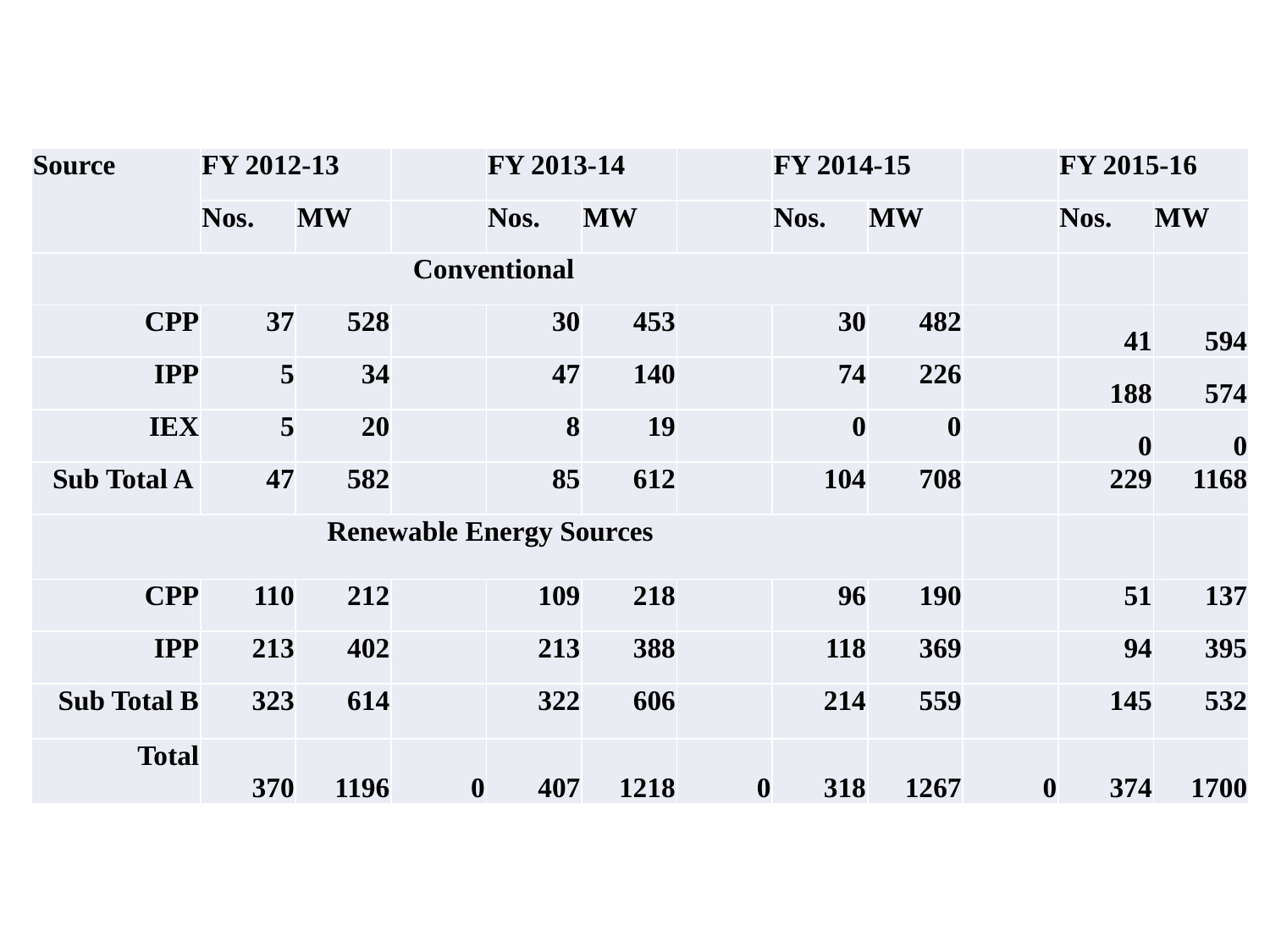

| Source | FY 2012-13 |  |  | FY 2013-14 |  |  | FY 2014-15 |  |  | FY 2015-16 |  |
| --- | --- | --- | --- | --- | --- | --- | --- | --- | --- | --- | --- |
|  | Nos. | MW |  | Nos. | MW |  | Nos. | MW |  | Nos. | MW |
| Conventional |  |  |  |  |  |  |  |  |  |  |  |
| CPP | 37 | 528 |  | 30 | 453 |  | 30 | 482 |  | 41 | 594 |
| IPP | 5 | 34 |  | 47 | 140 |  | 74 | 226 |  | 188 | 574 |
| IEX | 5 | 20 |  | 8 | 19 |  | 0 | 0 |  | 0 | 0 |
| Sub Total A | 47 | 582 |  | 85 | 612 |  | 104 | 708 |  | 229 | 1168 |
| Renewable Energy Sources |  |  |  |  |  |  |  |  |  |  |  |
| CPP | 110 | 212 |  | 109 | 218 |  | 96 | 190 |  | 51 | 137 |
| IPP | 213 | 402 |  | 213 | 388 |  | 118 | 369 |  | 94 | 395 |
| Sub Total B | 323 | 614 |  | 322 | 606 |  | 214 | 559 |  | 145 | 532 |
| Total | 370 | 1196 | 0 | 407 | 1218 | 0 | 318 | 1267 | 0 | 374 | 1700 |